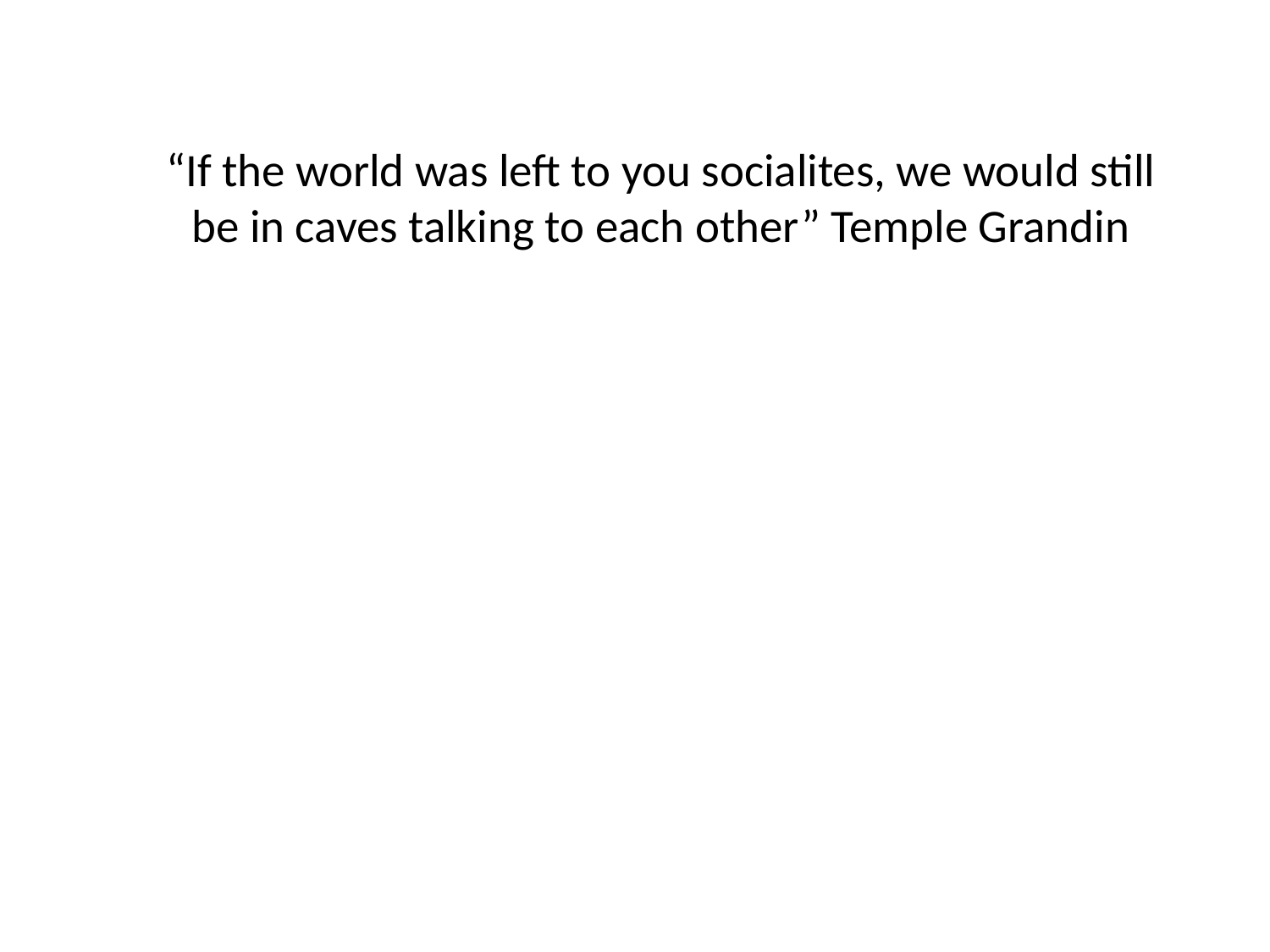

# “If the world was left to you socialites, we would still be in caves talking to each other” Temple Grandin